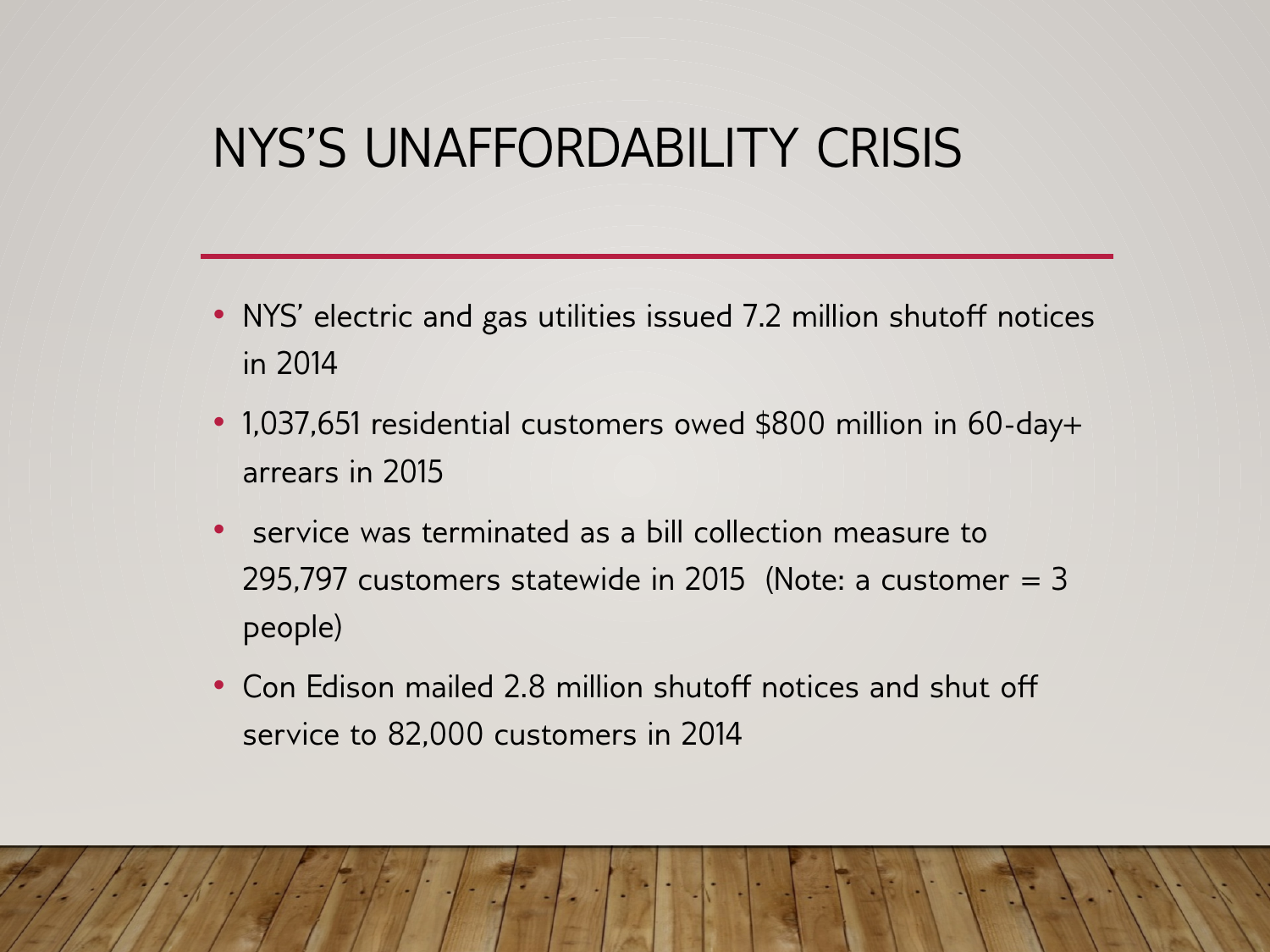

# NYS’s Unaffordability Crisis
NYS’ electric and gas utilities issued 7.2 million shutoff notices in 2014
1,037,651 residential customers owed $800 million in 60-day+ arrears in 2015
 service was terminated as a bill collection measure to 295,797 customers statewide in 2015  (Note: a customer = 3 people)
Con Edison mailed 2.8 million shutoff notices and shut off service to 82,000 customers in 2014